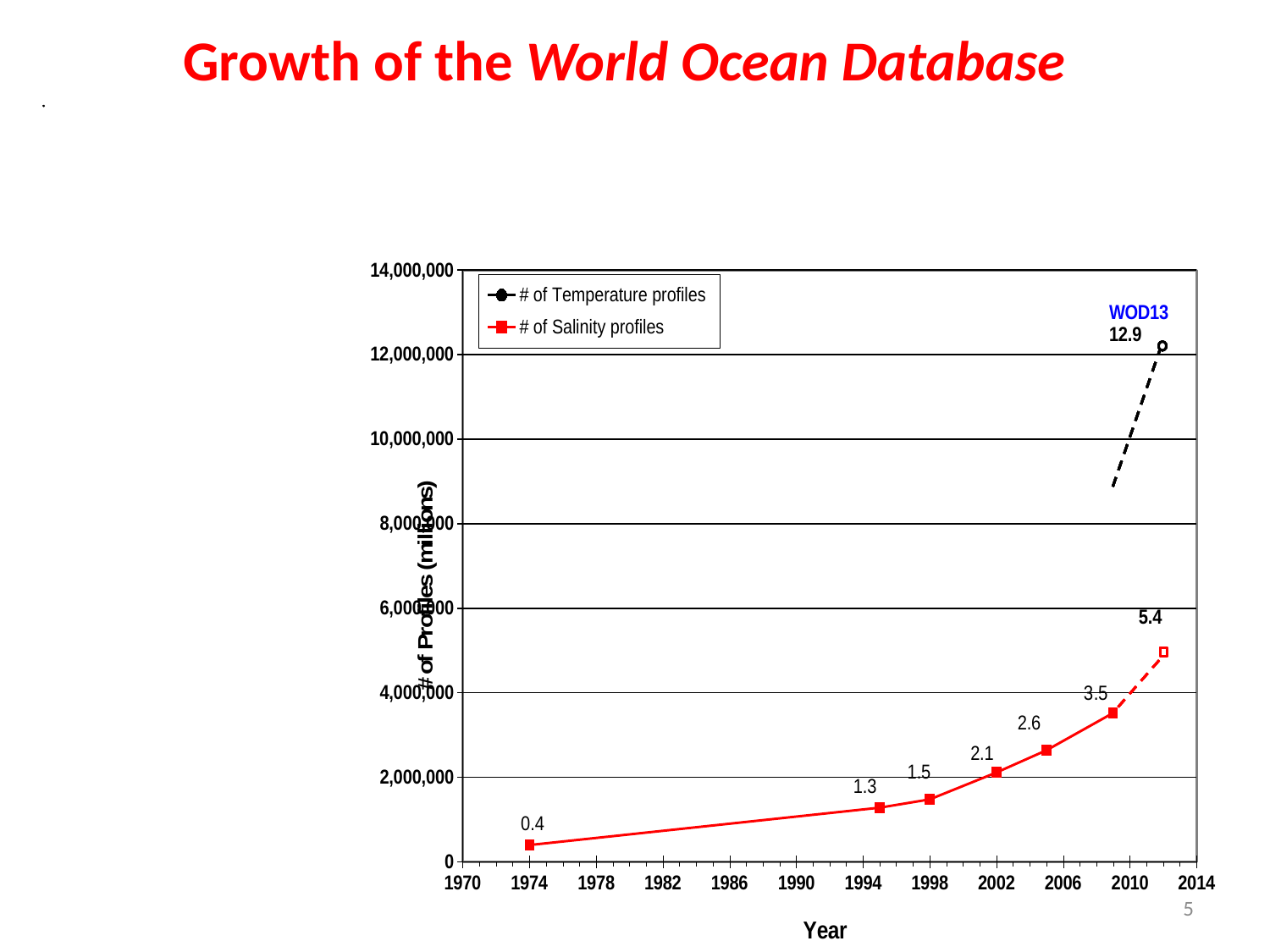

# Growth of the World Ocean Database

### Chart

| Category | # of Temperature profiles  | # of Salinity profiles |
|---|---|---|
5